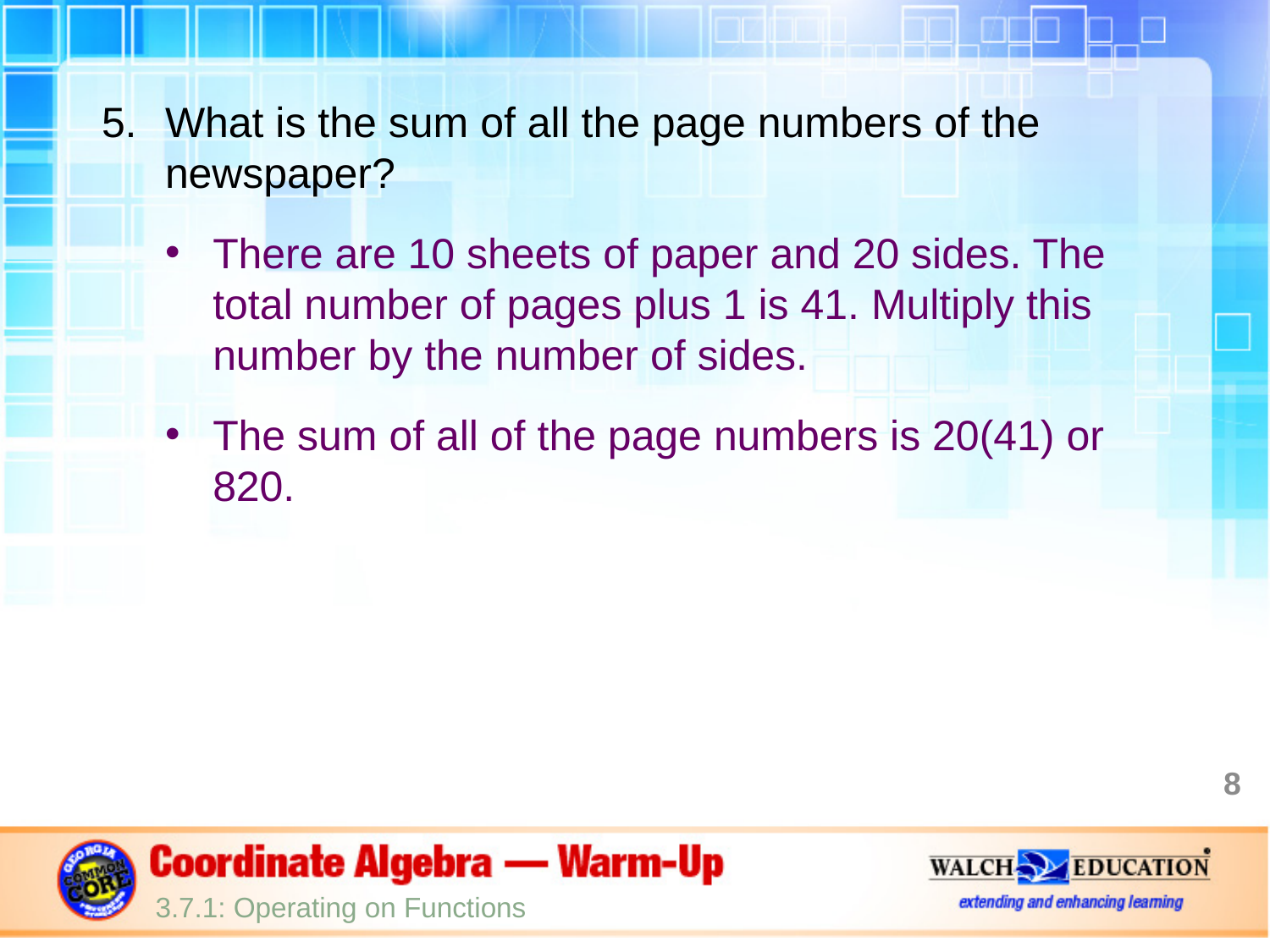

What is the sum of all the page numbers of the newspaper?
There are 10 sheets of paper and 20 sides. The total number of pages plus 1 is 41. Multiply this number by the number of sides.
The sum of all of the page numbers is 20(41) or 820.
8
3.7.1: Operating on Functions